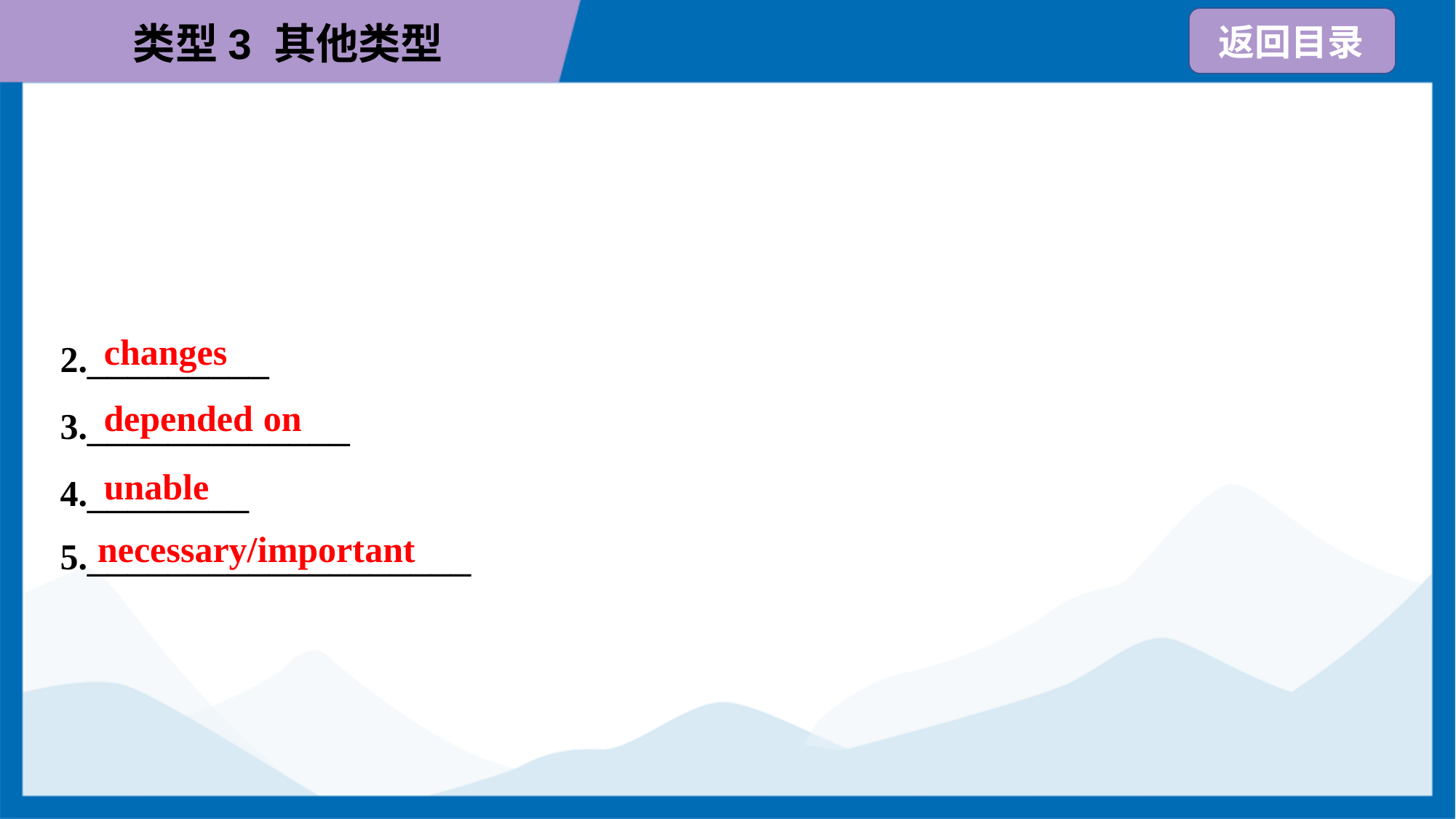

changes
2._________
3._____________
4.________
5.___________________
depended on
unable
necessary/important